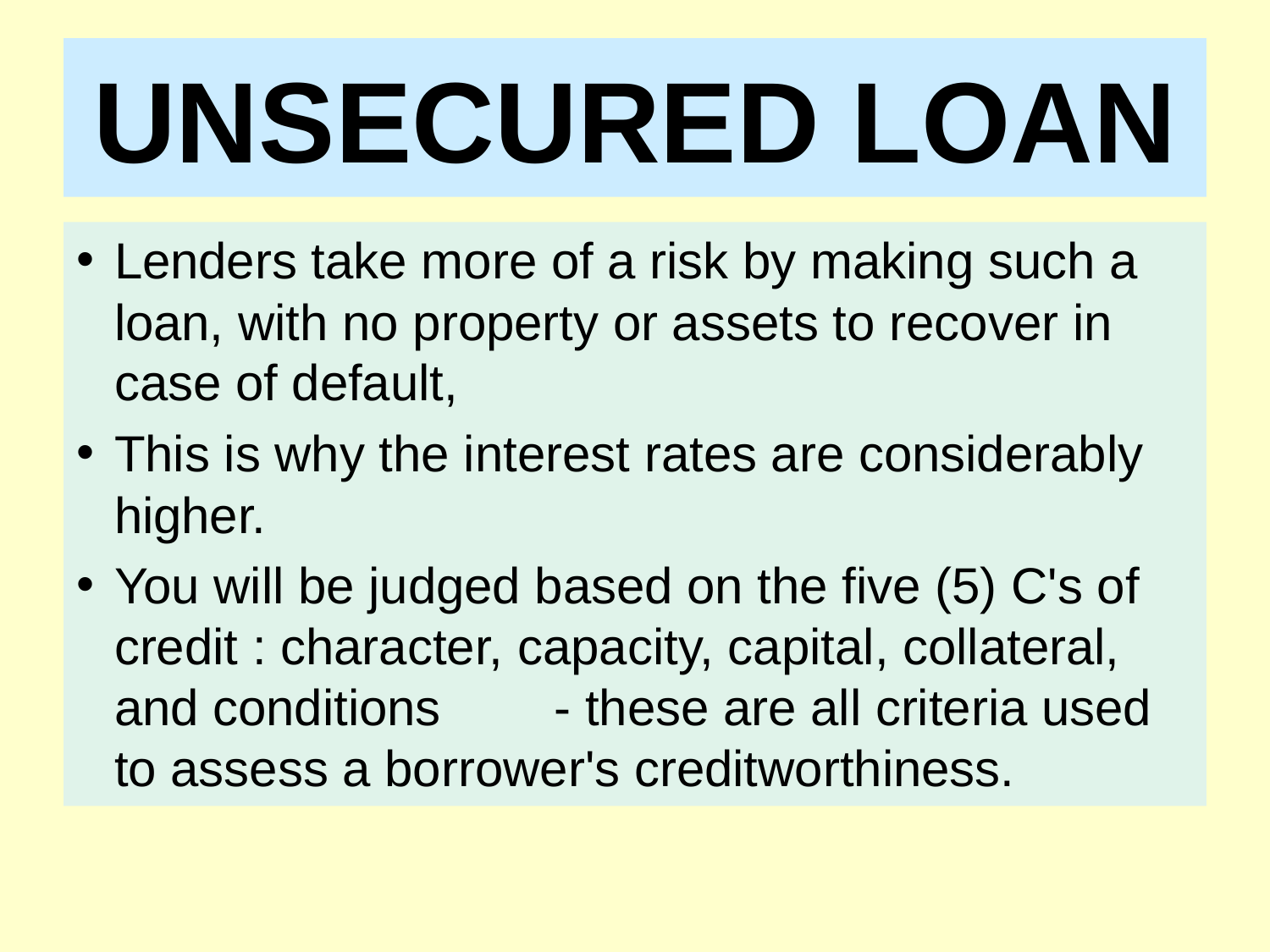

# UNSECURED LOAN
Lenders take more of a risk by making such a loan, with no property or assets to recover in case of default,
This is why the interest rates are considerably higher.
You will be judged based on the five (5) C's of credit : character, capacity, capital, collateral, and conditions        - these are all criteria used to assess a borrower's creditworthiness.